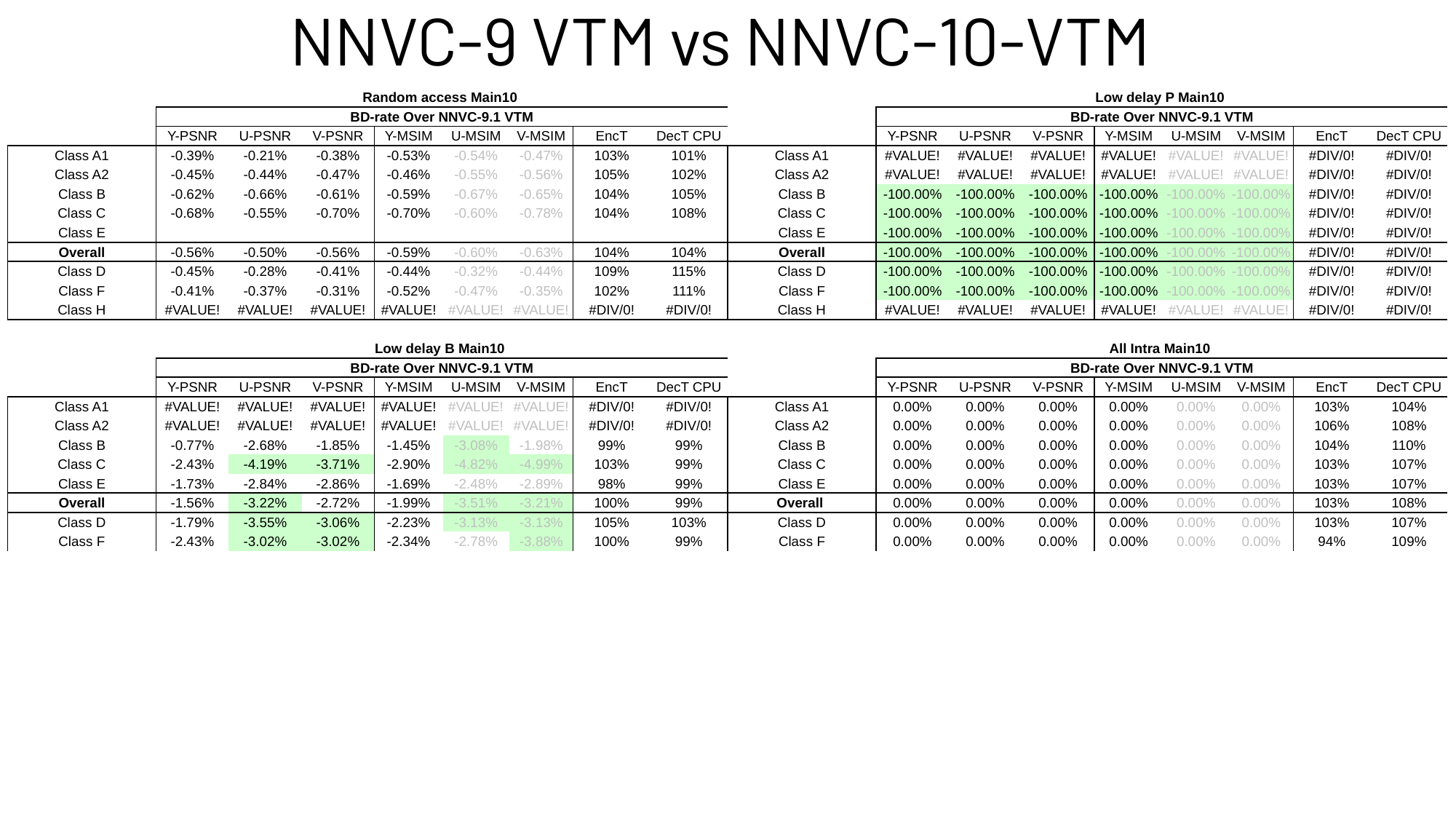

# NNVC-9 VTM vs NNVC-10-VTM
|  | Random access Main10 |  |  |  |  |  |  |  |
| --- | --- | --- | --- | --- | --- | --- | --- | --- |
|  | BD-rate Over NNVC-9.1 VTM |  |  |  |  |  |  |  |
|  | Y-PSNR | U-PSNR | V-PSNR | Y-MSIM | U-MSIM | V-MSIM | EncT | DecT CPU |
| Class A1 | -0.39% | -0.21% | -0.38% | -0.53% | -0.54% | -0.47% | 103% | 101% |
| Class A2 | -0.45% | -0.44% | -0.47% | -0.46% | -0.55% | -0.56% | 105% | 102% |
| Class B | -0.62% | -0.66% | -0.61% | -0.59% | -0.67% | -0.65% | 104% | 105% |
| Class C | -0.68% | -0.55% | -0.70% | -0.70% | -0.60% | -0.78% | 104% | 108% |
| Class E |  |  |  |  |  |  |  |  |
| Overall | -0.56% | -0.50% | -0.56% | -0.59% | -0.60% | -0.63% | 104% | 104% |
| Class D | -0.45% | -0.28% | -0.41% | -0.44% | -0.32% | -0.44% | 109% | 115% |
| Class F | -0.41% | -0.37% | -0.31% | -0.52% | -0.47% | -0.35% | 102% | 111% |
| Class H | #VALUE! | #VALUE! | #VALUE! | #VALUE! | #VALUE! | #VALUE! | #DIV/0! | #DIV/0! |
|  |  |  |  |  |  |  |  |  |
|  | Low delay B Main10 |  |  |  |  |  |  |  |
|  | BD-rate Over NNVC-9.1 VTM |  |  |  |  |  |  |  |
|  | Y-PSNR | U-PSNR | V-PSNR | Y-MSIM | U-MSIM | V-MSIM | EncT | DecT CPU |
| Class A1 | #VALUE! | #VALUE! | #VALUE! | #VALUE! | #VALUE! | #VALUE! | #DIV/0! | #DIV/0! |
| Class A2 | #VALUE! | #VALUE! | #VALUE! | #VALUE! | #VALUE! | #VALUE! | #DIV/0! | #DIV/0! |
| Class B | -0.77% | -2.68% | -1.85% | -1.45% | -3.08% | -1.98% | 99% | 99% |
| Class C | -2.43% | -4.19% | -3.71% | -2.90% | -4.82% | -4.99% | 103% | 99% |
| Class E | -1.73% | -2.84% | -2.86% | -1.69% | -2.48% | -2.89% | 98% | 99% |
| Overall | -1.56% | -3.22% | -2.72% | -1.99% | -3.51% | -3.21% | 100% | 99% |
| Class D | -1.79% | -3.55% | -3.06% | -2.23% | -3.13% | -3.13% | 105% | 103% |
| Class F | -2.43% | -3.02% | -3.02% | -2.34% | -2.78% | -3.88% | 100% | 99% |
|  | Low delay P Main10 |  |  |  |  |  |  |  |
| --- | --- | --- | --- | --- | --- | --- | --- | --- |
|  | BD-rate Over NNVC-9.1 VTM |  |  |  |  |  |  |  |
|  | Y-PSNR | U-PSNR | V-PSNR | Y-MSIM | U-MSIM | V-MSIM | EncT | DecT CPU |
| Class A1 | #VALUE! | #VALUE! | #VALUE! | #VALUE! | #VALUE! | #VALUE! | #DIV/0! | #DIV/0! |
| Class A2 | #VALUE! | #VALUE! | #VALUE! | #VALUE! | #VALUE! | #VALUE! | #DIV/0! | #DIV/0! |
| Class B | -100.00% | -100.00% | -100.00% | -100.00% | -100.00% | -100.00% | #DIV/0! | #DIV/0! |
| Class C | -100.00% | -100.00% | -100.00% | -100.00% | -100.00% | -100.00% | #DIV/0! | #DIV/0! |
| Class E | -100.00% | -100.00% | -100.00% | -100.00% | -100.00% | -100.00% | #DIV/0! | #DIV/0! |
| Overall | -100.00% | -100.00% | -100.00% | -100.00% | -100.00% | -100.00% | #DIV/0! | #DIV/0! |
| Class D | -100.00% | -100.00% | -100.00% | -100.00% | -100.00% | -100.00% | #DIV/0! | #DIV/0! |
| Class F | -100.00% | -100.00% | -100.00% | -100.00% | -100.00% | -100.00% | #DIV/0! | #DIV/0! |
| Class H | #VALUE! | #VALUE! | #VALUE! | #VALUE! | #VALUE! | #VALUE! | #DIV/0! | #DIV/0! |
|  |  |  |  |  |  |  |  |  |
|  | All Intra Main10 |  |  |  |  |  |  |  |
|  | BD-rate Over NNVC-9.1 VTM |  |  |  |  |  |  |  |
|  | Y-PSNR | U-PSNR | V-PSNR | Y-MSIM | U-MSIM | V-MSIM | EncT | DecT CPU |
| Class A1 | 0.00% | 0.00% | 0.00% | 0.00% | 0.00% | 0.00% | 103% | 104% |
| Class A2 | 0.00% | 0.00% | 0.00% | 0.00% | 0.00% | 0.00% | 106% | 108% |
| Class B | 0.00% | 0.00% | 0.00% | 0.00% | 0.00% | 0.00% | 104% | 110% |
| Class C | 0.00% | 0.00% | 0.00% | 0.00% | 0.00% | 0.00% | 103% | 107% |
| Class E | 0.00% | 0.00% | 0.00% | 0.00% | 0.00% | 0.00% | 103% | 107% |
| Overall | 0.00% | 0.00% | 0.00% | 0.00% | 0.00% | 0.00% | 103% | 108% |
| Class D | 0.00% | 0.00% | 0.00% | 0.00% | 0.00% | 0.00% | 103% | 107% |
| Class F | 0.00% | 0.00% | 0.00% | 0.00% | 0.00% | 0.00% | 94% | 109% |